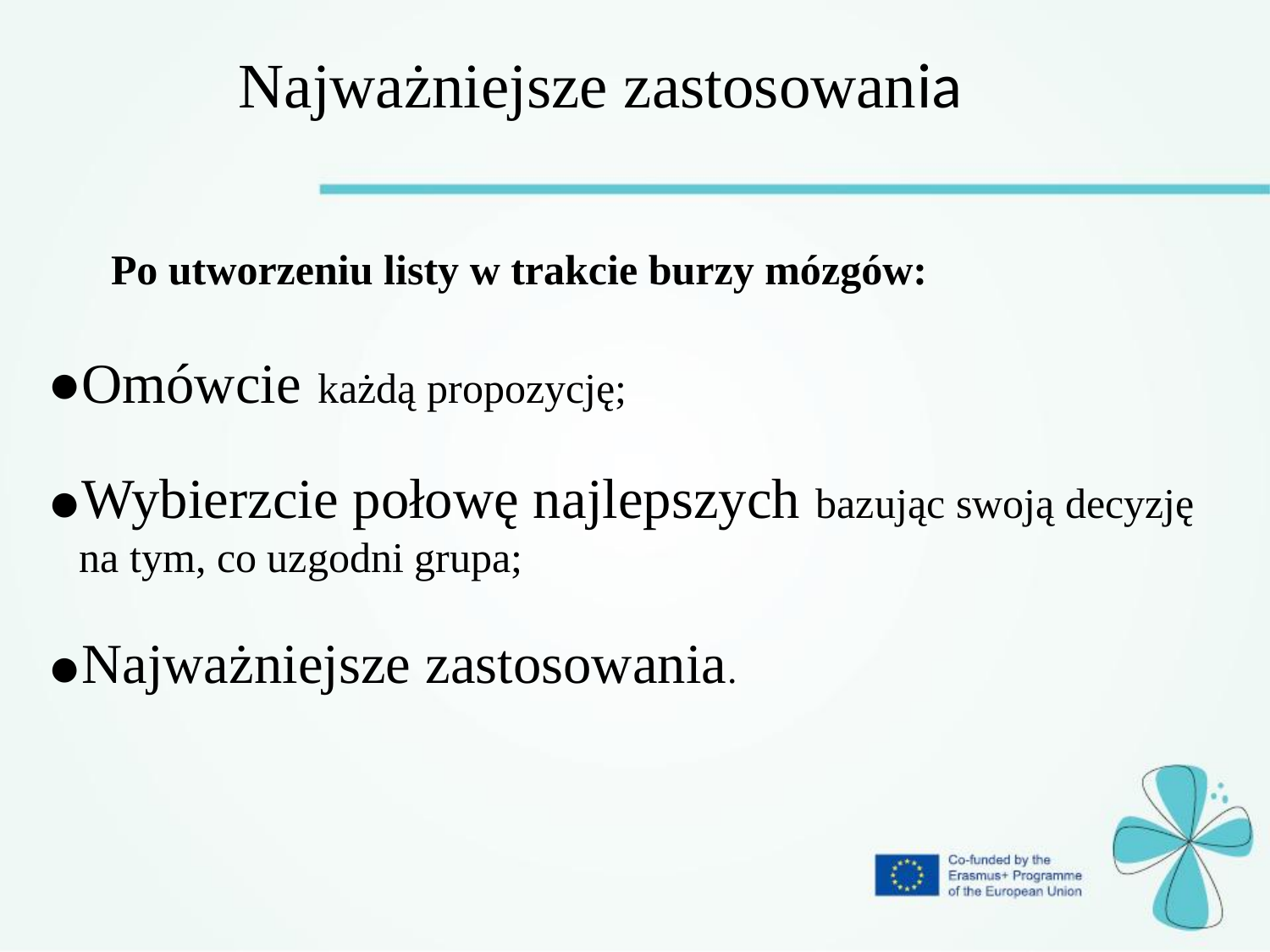

Najważniejsze zastosowania
Po utworzeniu listy w trakcie burzy mózgów:

Omówcie każdą propozycję;

Wybierzcie połowę najlepszych bazując swoją decyzję
   na tym, co uzgodni grupa;

Najważniejsze zastosowania.